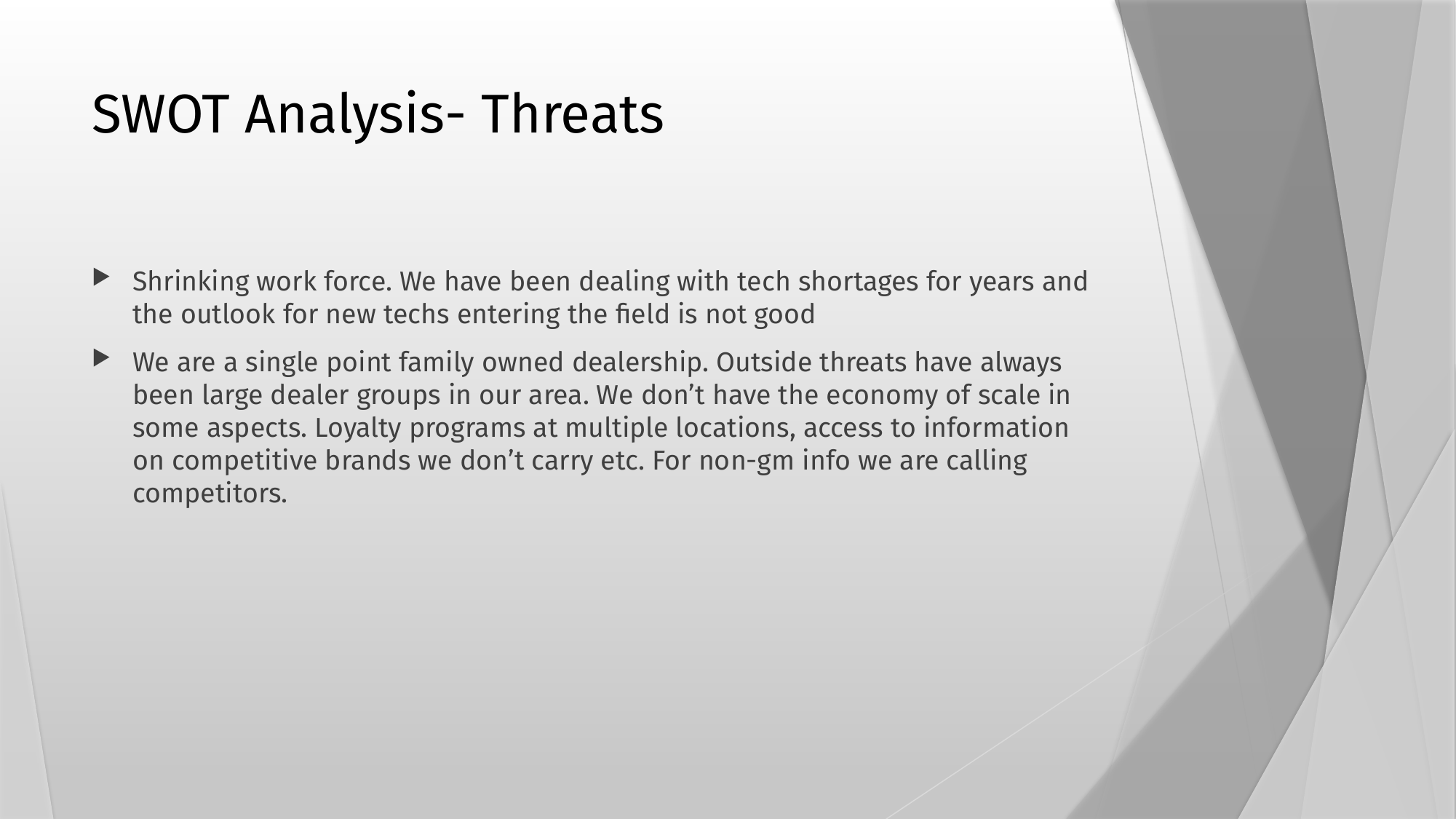

# SWOT Analysis- Threats
Shrinking work force. We have been dealing with tech shortages for years and the outlook for new techs entering the field is not good
We are a single point family owned dealership. Outside threats have always been large dealer groups in our area. We don’t have the economy of scale in some aspects. Loyalty programs at multiple locations, access to information on competitive brands we don’t carry etc. For non-gm info we are calling competitors.